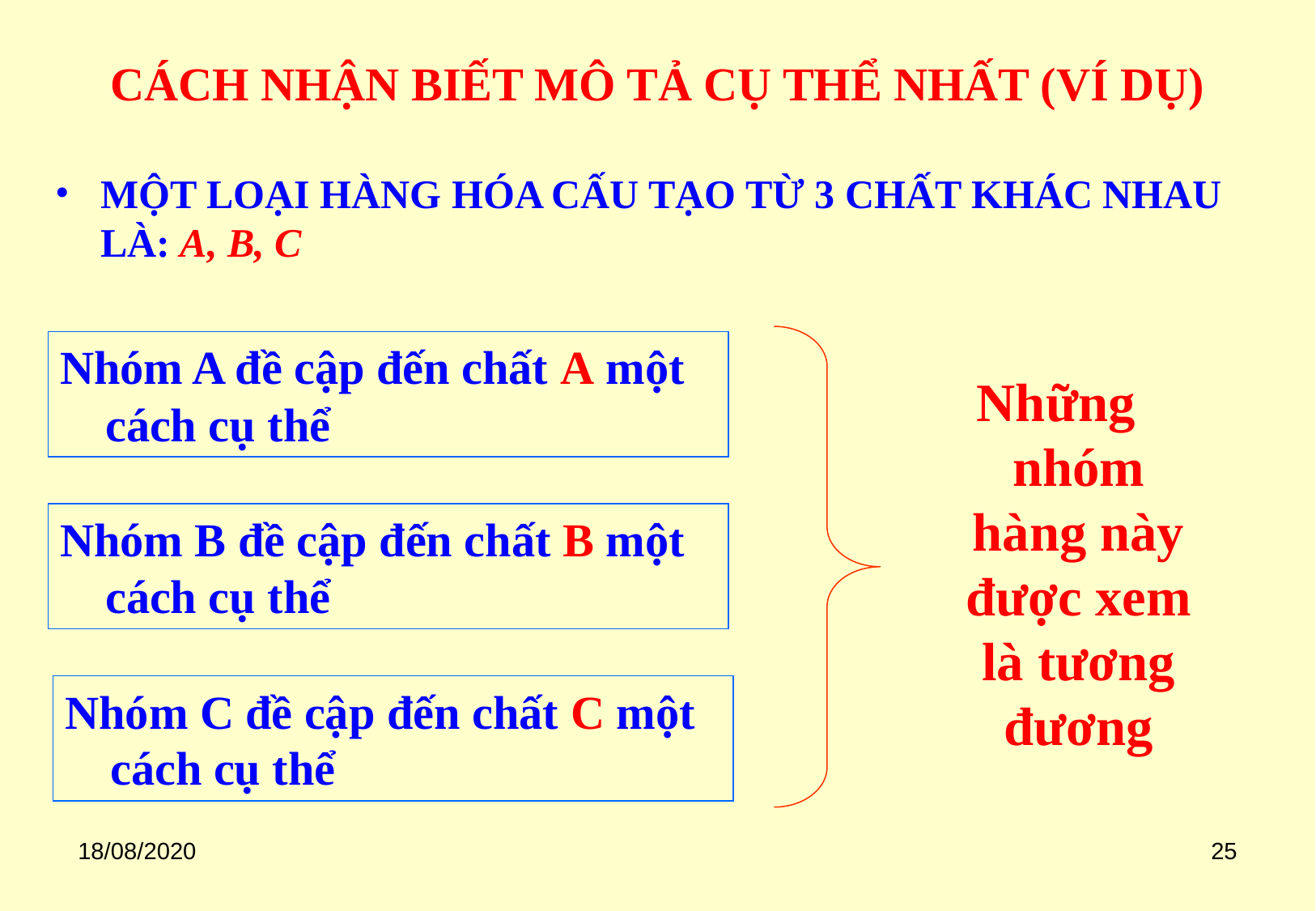

# CÁCH NHẬN BIẾT MÔ TẢ CỤ THỂ NHẤT (VÍ DỤ)
MỘT LOẠI HÀNG HÓA CẤU TẠO TỪ 3 CHẤT KHÁC NHAU LÀ: A, B, C

Nhóm A đề cập đến chất A một cách cụ thể
Những nhóm hàng này được xem là tương đương
Nhóm B đề cập đến chất B một cách cụ thể
Nhóm C đề cập đến chất C một cách cụ thể
18/08/2020
25